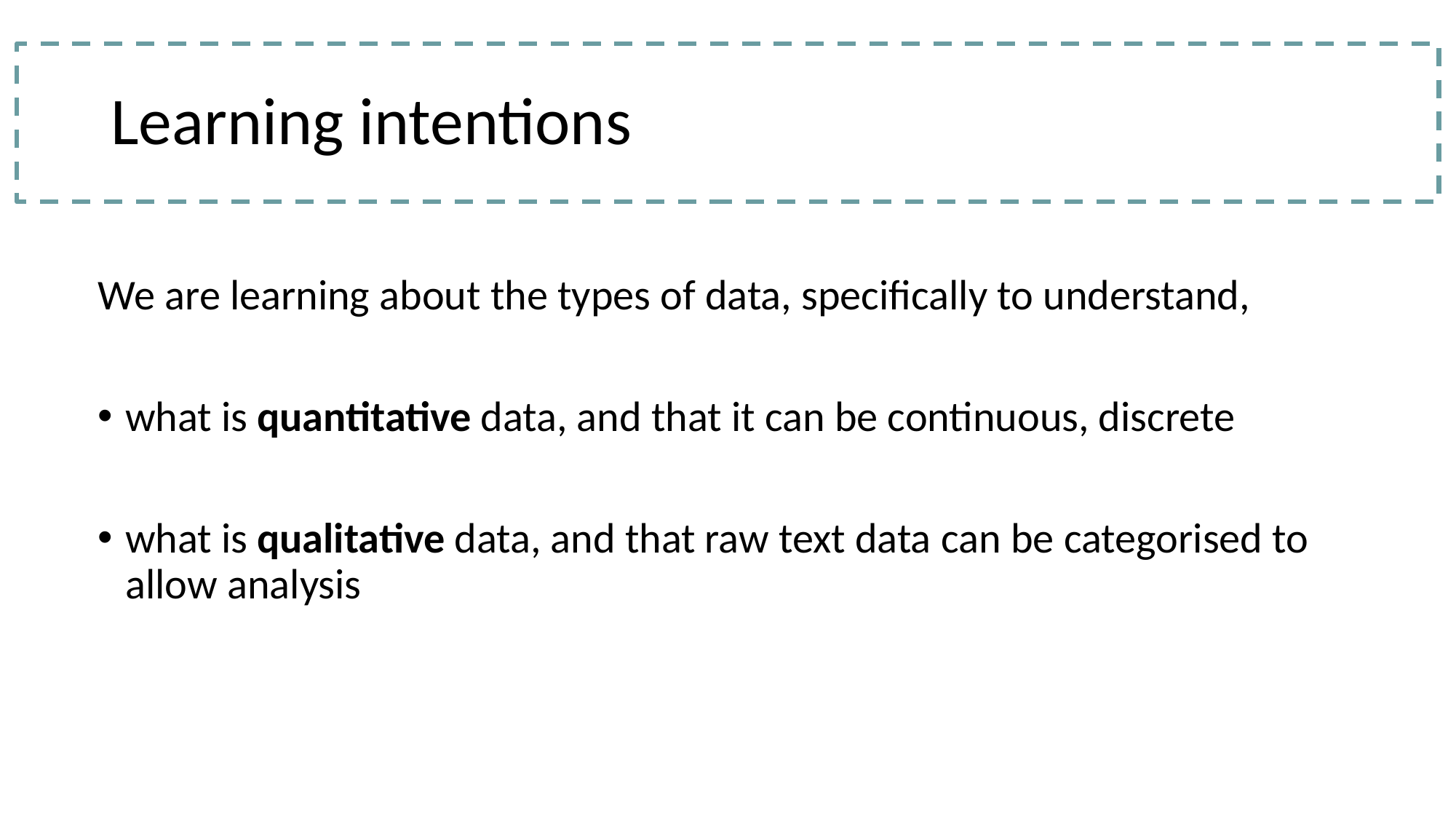

# Learning intentions
We are learning about the types of data, specifically to understand,

what is quantitative data, and that it can be continuous, discrete

what is qualitative data, and that raw text data can be categorised to allow analysis